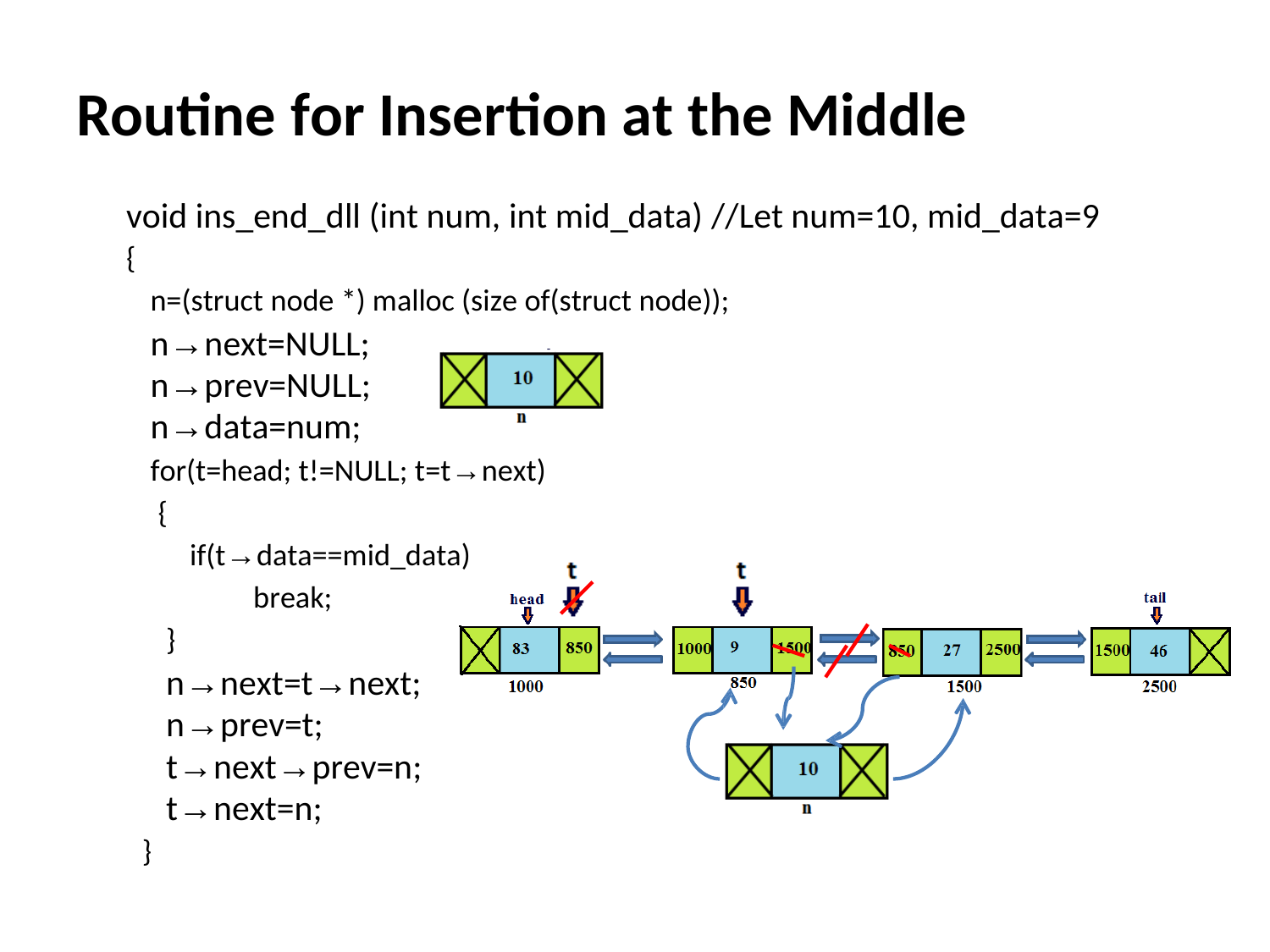

Routine for Insertion at the Middle
void ins_end_dll (int num, int mid_data) //Let num=10, mid_data=9
{
n=(struct node *) malloc (size of(struct node));
n→next=NULL; n→prev=NULL; n→data=num;
for(t=head; t!=NULL; t=t→next)
{
if(t→data==mid_data)
break;
}
n→next=t→next; n→prev=t; t→next→prev=n; t→next=n;
}